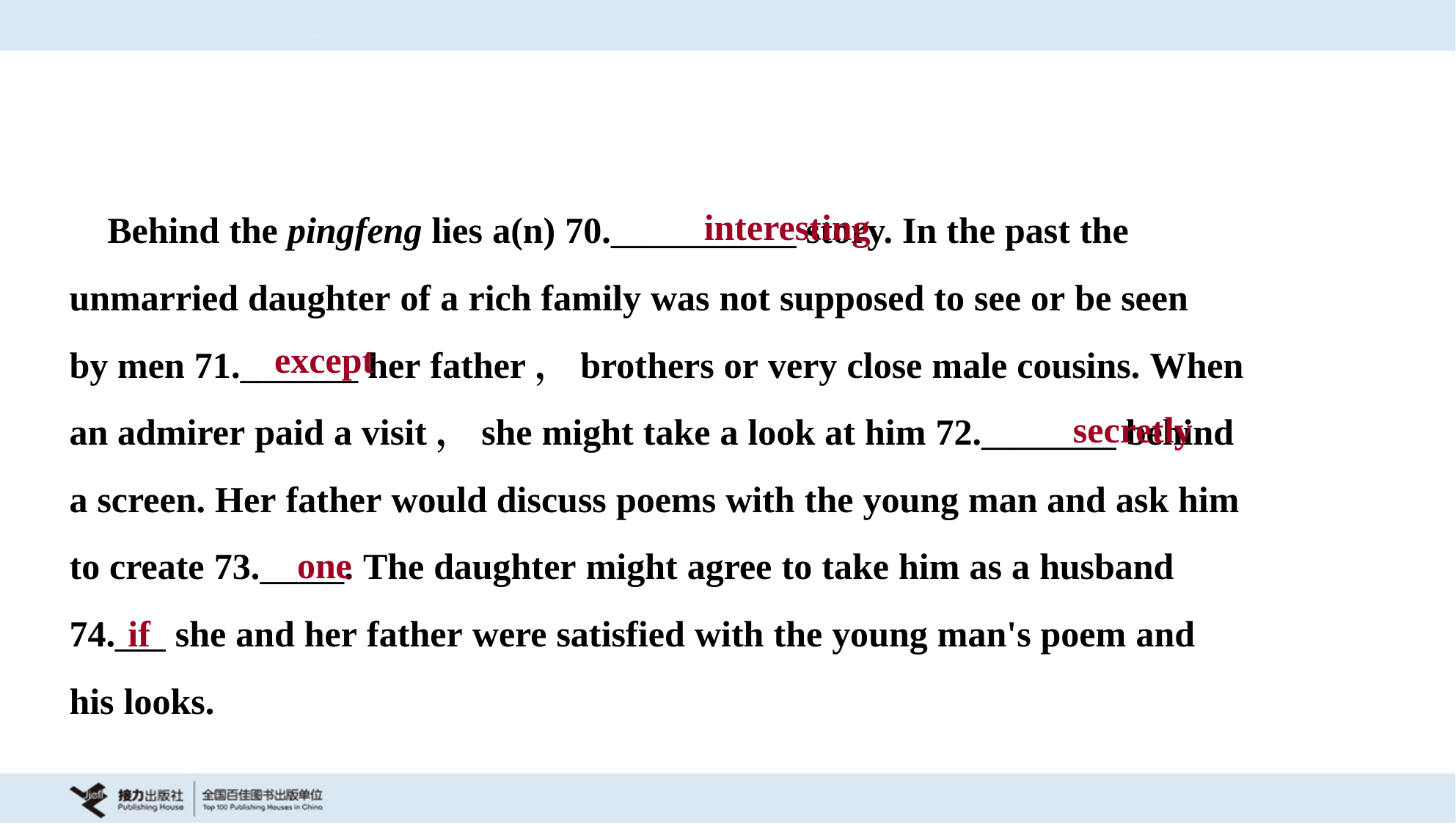

Behind the pingfeng lies a(n) 70.___________ story. In the past the
unmarried daughter of a rich family was not supposed to see or be seen
by men 71._______ her father，brothers or very close male cousins. When
an admirer paid a visit，she might take a look at him 72.________ behind
a screen. Her father would discuss poems with the young man and ask him
to create 73._____. The daughter might agree to take him as a husband
74.___ she and her father were satisfied with the young man's poem and
his looks.
interesting
except
secretly
one
if